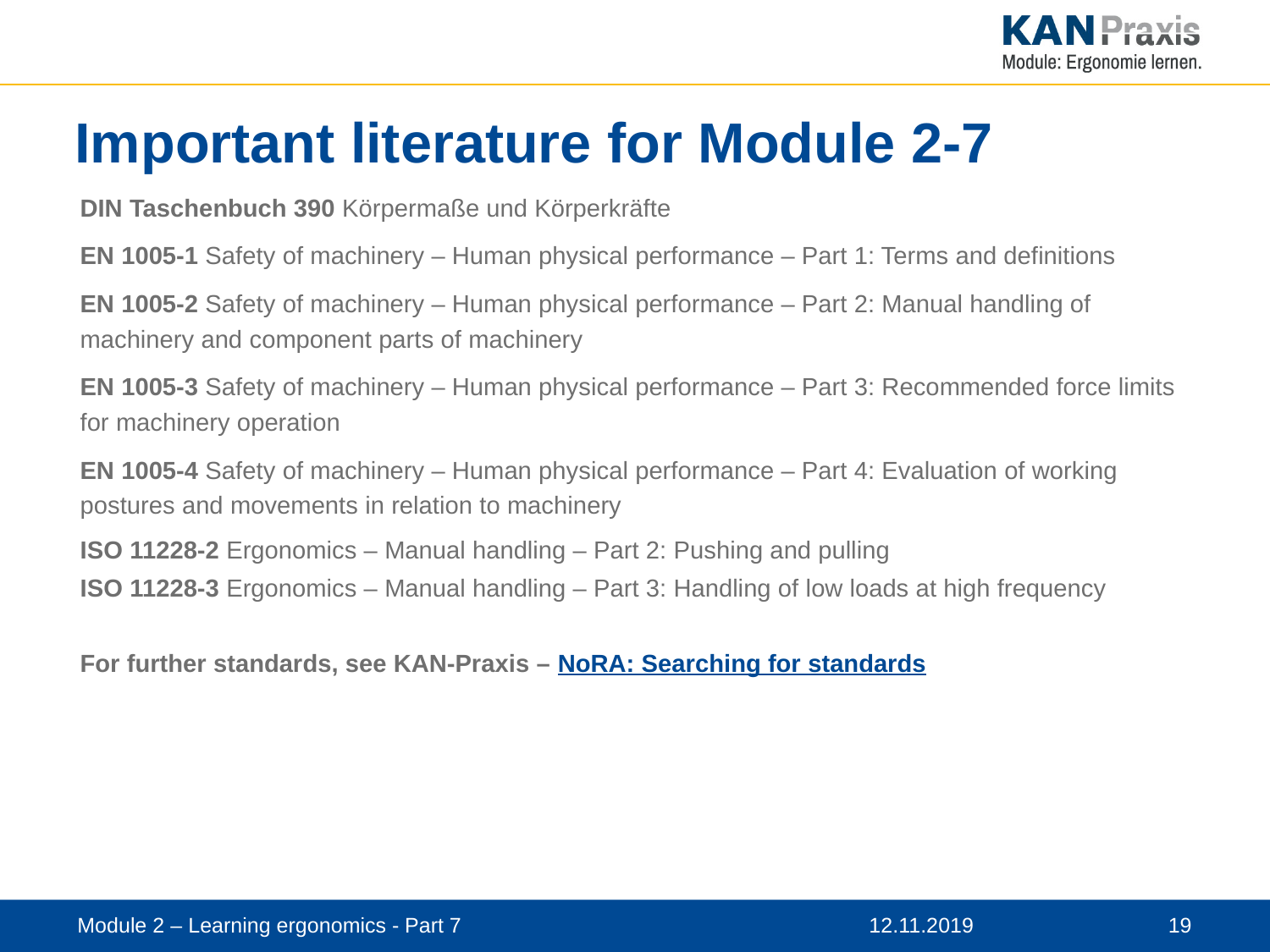

# Important literature for Module 2-7
DIN Taschenbuch 390 Körpermaße und Körperkräfte
EN 1005-1 Safety of machinery – Human physical performance – Part 1: Terms and definitions
EN 1005-2 Safety of machinery – Human physical performance – Part 2: Manual handling of machinery and component parts of machinery
EN 1005-3 Safety of machinery – Human physical performance – Part 3: Recommended force limits for machinery operation
EN 1005-4 Safety of machinery – Human physical performance – Part 4: Evaluation of working postures and movements in relation to machinery
ISO 11228-2 Ergonomics – Manual handling – Part 2: Pushing and pulling
ISO 11228-3 Ergonomics – Manual handling – Part 3: Handling of low loads at high frequency

For further standards, see KAN-Praxis – NoRA: Searching for standards
Module 2 – Learning ergonomics - Part 7
12.11.2019
 19